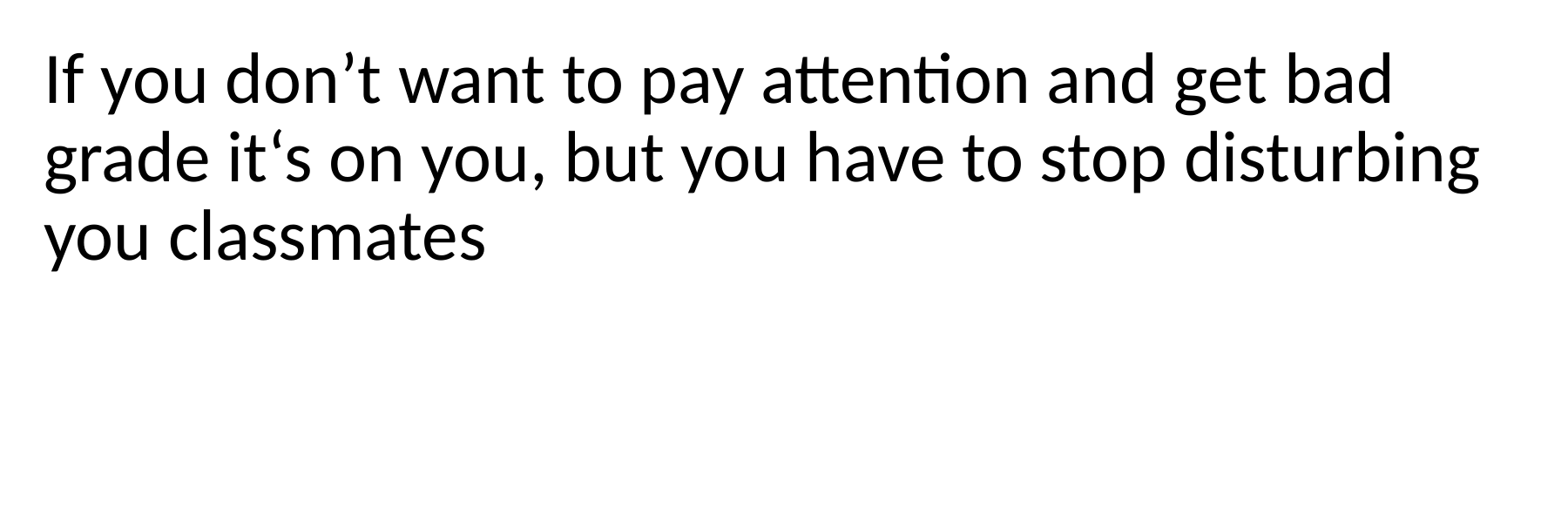

If you don’t want to pay attention and get bad grade it‘s on you, but you have to stop disturbing you classmates